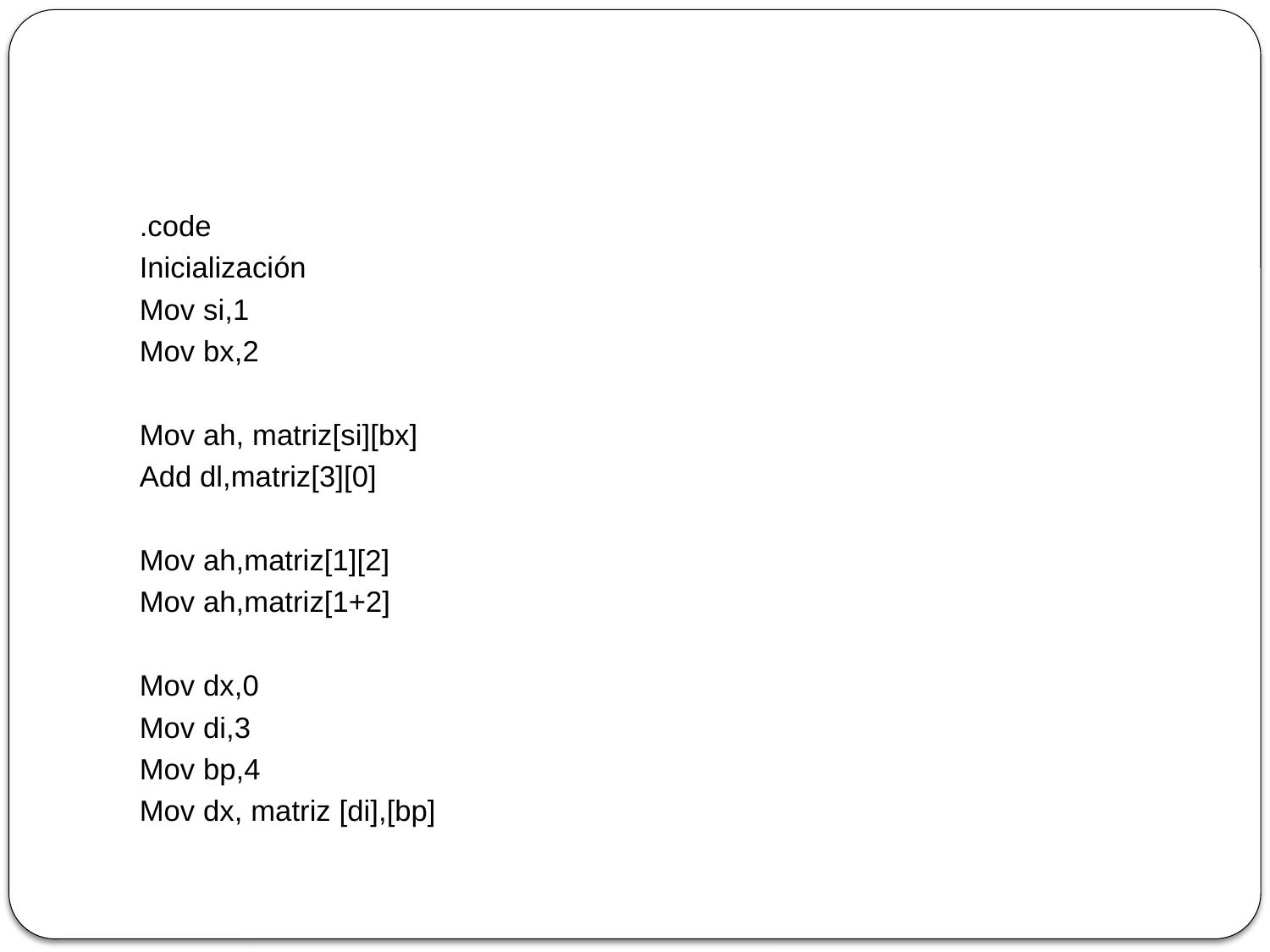

#
.code
Inicialización
Mov si,1
Mov bx,2

Mov ah, matriz[si][bx]
Add dl,matriz[3][0]

Mov ah,matriz[1][2]
Mov ah,matriz[1+2]

Mov dx,0
Mov di,3
Mov bp,4
Mov dx, matriz [di],[bp]